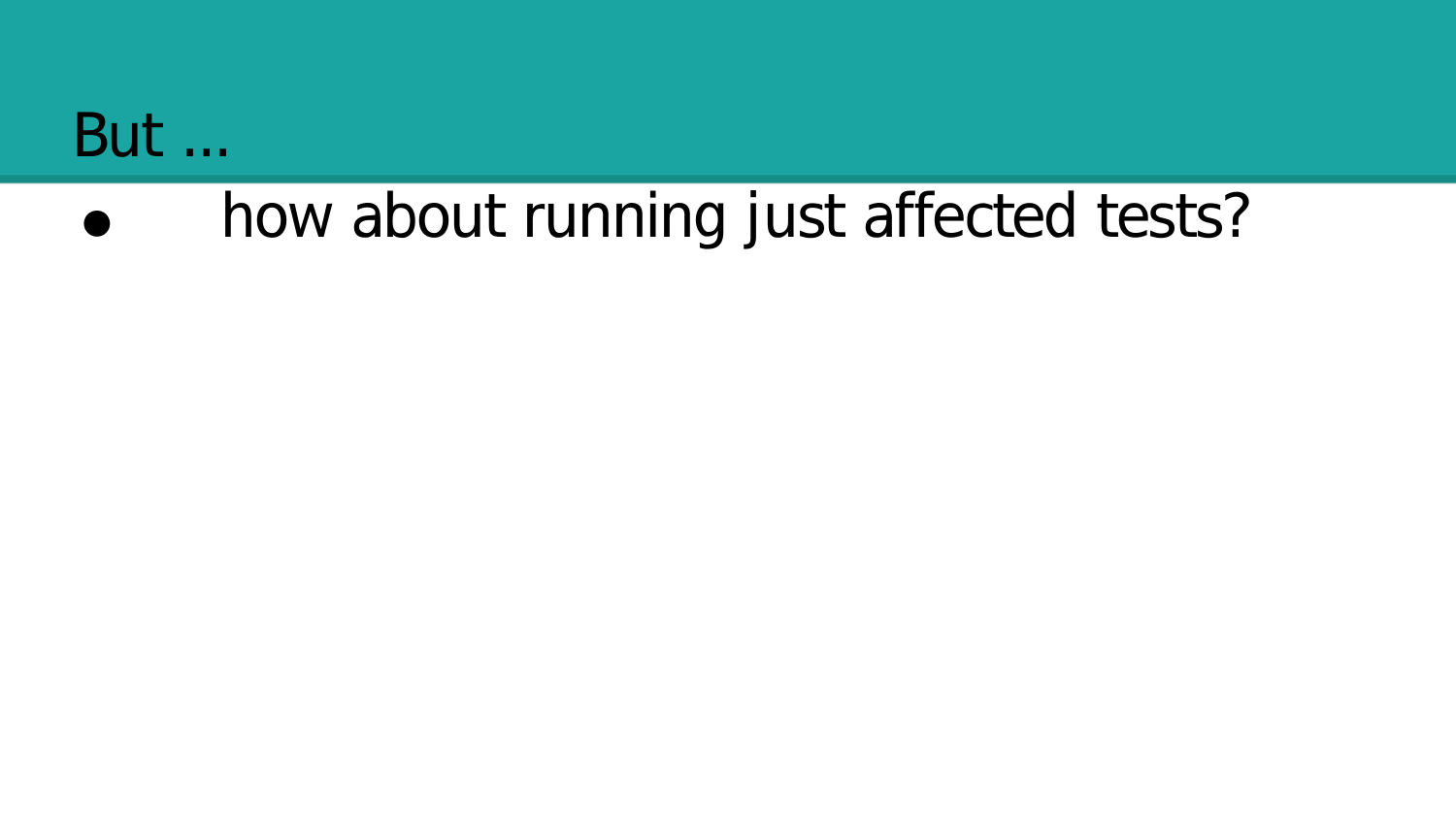

# But …
how about running just affected tests?